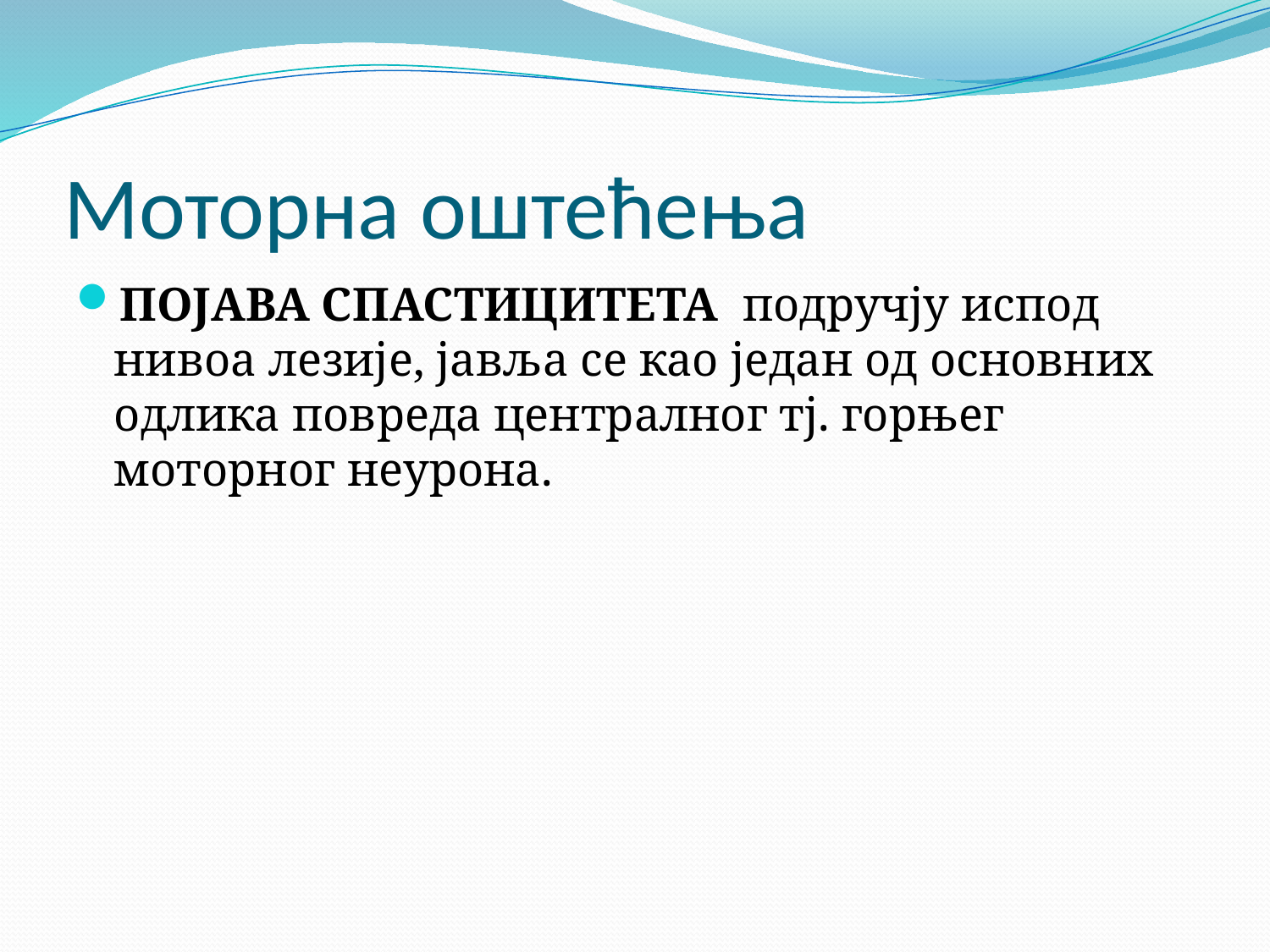

# Моторна оштећења
ПОЈАВА СПАСТИЦИТЕТА  подручју испод нивоа лезије, јавља се као један од основних одлика повреда централног тј. горњег моторног неурона.